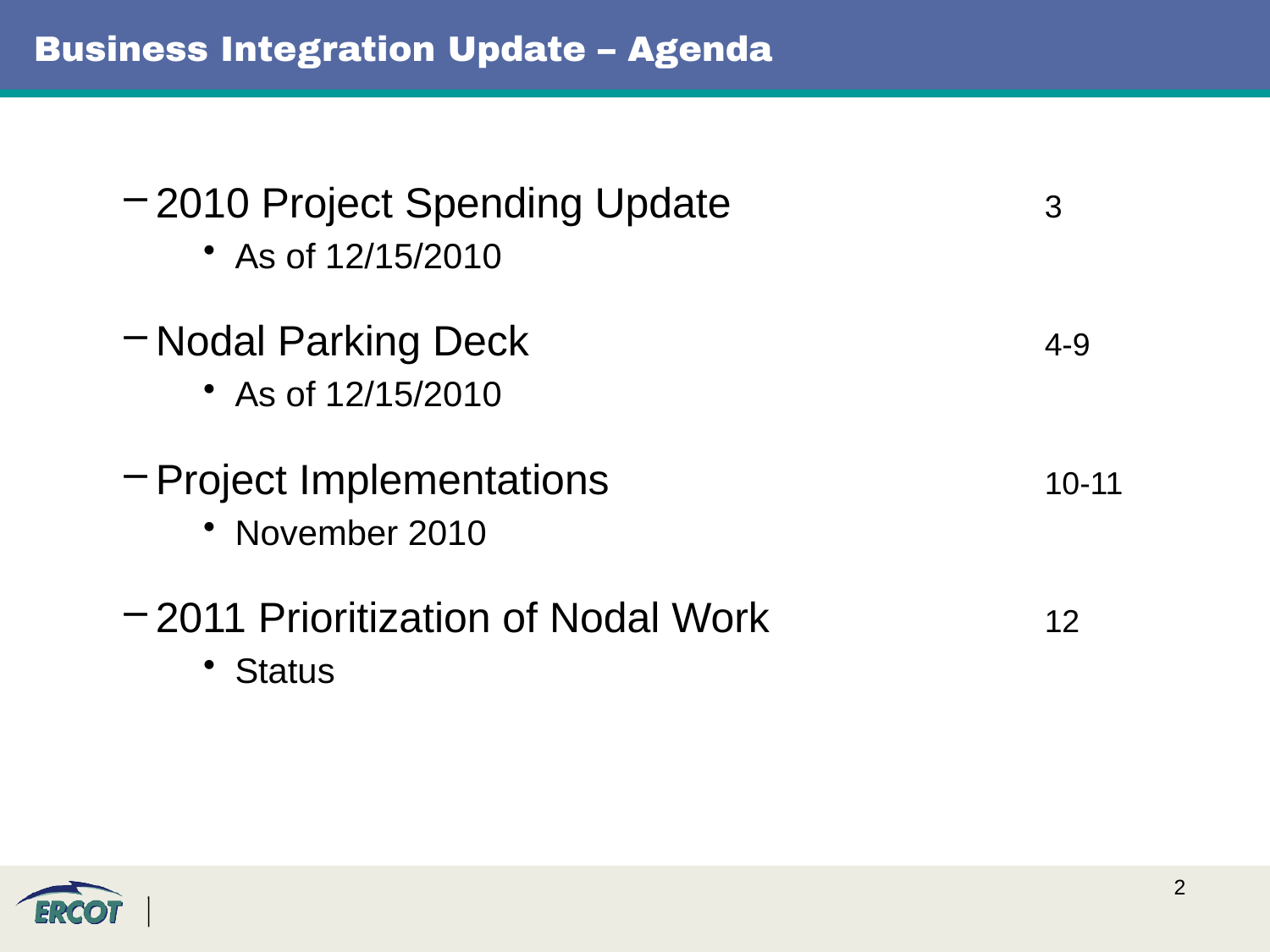

# Business Integration Update – Agenda
2010 Project Spending Update			3
As of 12/15/2010

Nodal Parking Deck					4-9
As of 12/15/2010

Project Implementations				10-11
November 2010

2011 Prioritization of Nodal Work			12
Status